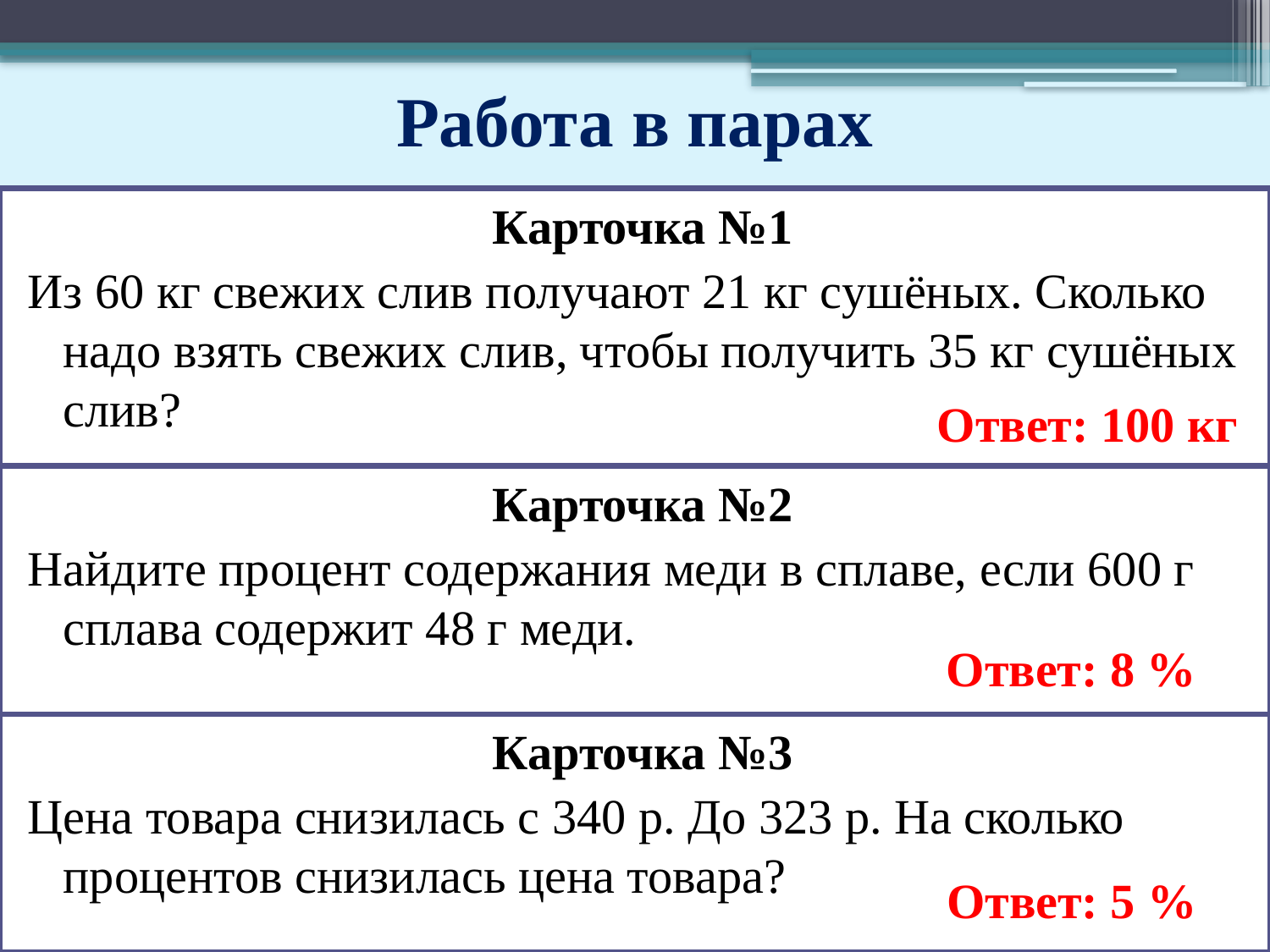

Работа в парах
Карточка №1
Из 60 кг свежих слив получают 21 кг сушёных. Сколько надо взять свежих слив, чтобы получить 35 кг сушёных слив?
Ответ: 100 кг
Карточка №2
Найдите процент содержания меди в сплаве, если 600 г сплава содержит 48 г меди.

Ответ: 8 %
Карточка №3
Цена товара снизилась с 340 р. До 323 р. На сколько процентов снизилась цена товара?

Ответ: 5 %